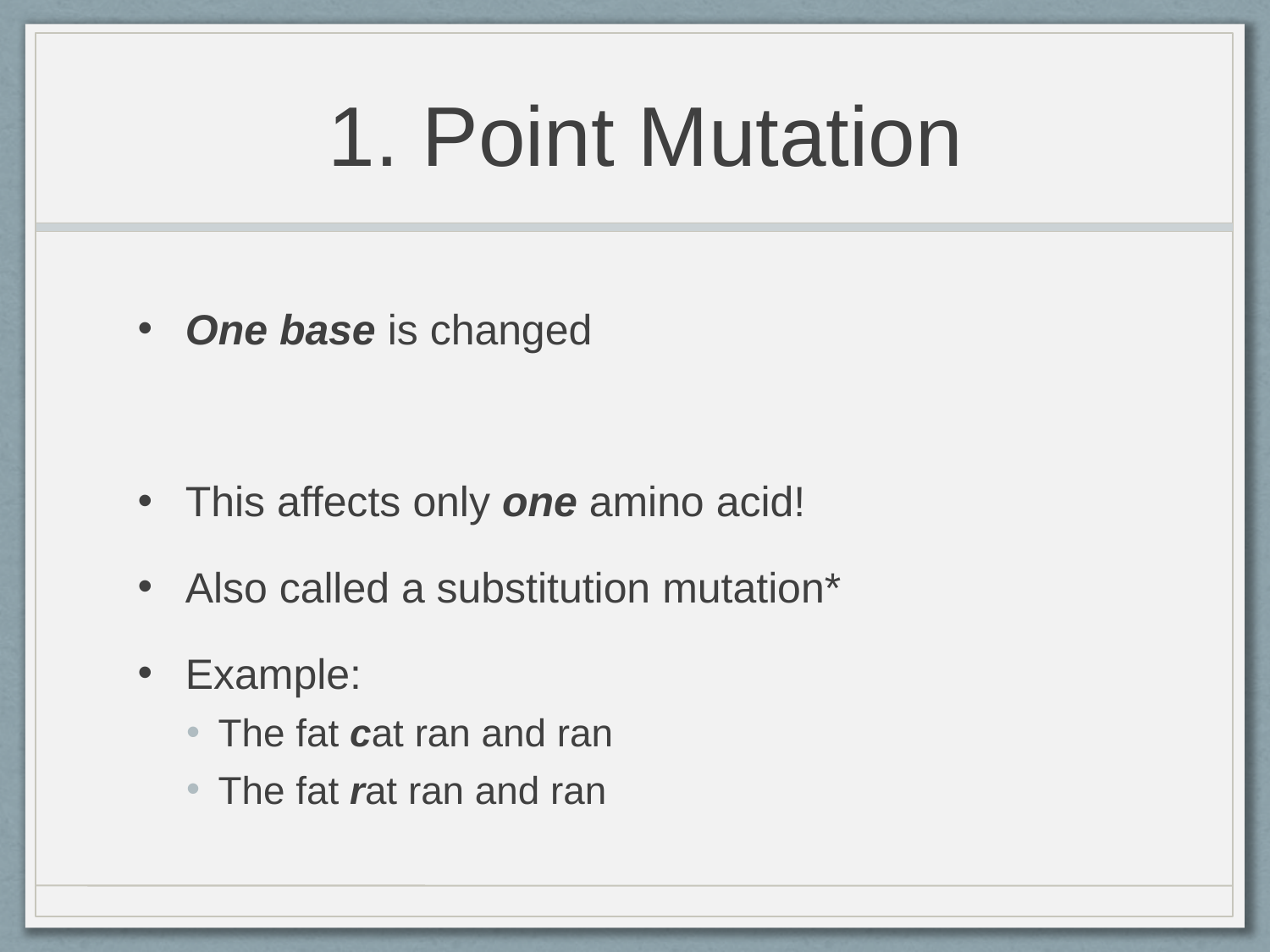

# 1. Point Mutation
One base is changed

This affects only one amino acid!
Also called a substitution mutation*
Example:
The fat cat ran and ran
The fat rat ran and ran